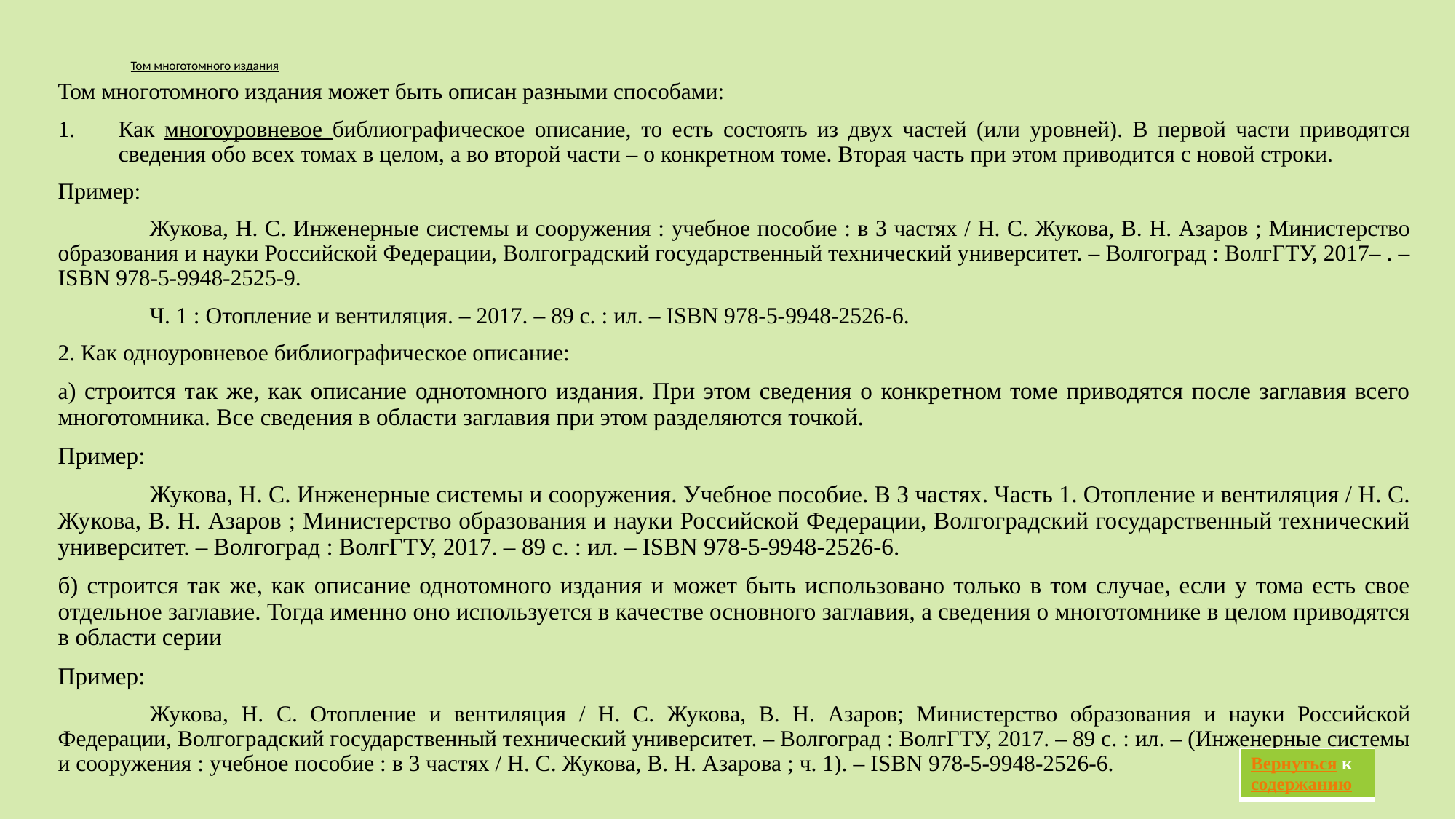

# Том многотомного издания
Том многотомного издания может быть описан разными способами:
Как многоуровневое библиографическое описание, то есть состоять из двух частей (или уровней). В первой части приводятся сведения обо всех томах в целом, а во второй части – о конкретном томе. Вторая часть при этом приводится с новой строки.
Пример:
	Жукова, Н. С. Инженерные системы и сооружения : учебное пособие : в 3 частях / Н. С. Жукова, В. Н. Азаров ; Министерство образования и науки Российской Федерации, Волгоградский государственный технический университет. – Волгоград : ВолгГТУ, 2017– . – ISBN 978-5-9948-2525-9.
	Ч. 1 : Отопление и вентиляция. – 2017. – 89 с. : ил. – ISBN 978-5-9948-2526-6.
2. Как одноуровневое библиографическое описание:
а) строится так же, как описание однотомного издания. При этом сведения о конкретном томе приводятся после заглавия всего многотомника. Все сведения в области заглавия при этом разделяются точкой.
Пример:
	Жукова, Н. С. Инженерные системы и сооружения. Учебное пособие. В 3 частях. Часть 1. Отопление и вентиляция / Н. С. Жукова, В. Н. Азаров ; Министерство образования и науки Российской Федерации, Волгоградский государственный технический университет. – Волгоград : ВолгГТУ, 2017. – 89 с. : ил. – ISBN 978-5-9948-2526-6.
б) строится так же, как описание однотомного издания и может быть использовано только в том случае, если у тома есть свое отдельное заглавие. Тогда именно оно используется в качестве основного заглавия, а сведения о многотомнике в целом приводятся в области серии
Пример:
	Жукова, Н. С. Отопление и вентиляция / Н. С. Жукова, В. Н. Азаров; Министерство образования и науки Российской Федерации, Волгоградский государственный технический университет. – Волгоград : ВолгГТУ, 2017. – 89 с. : ил. – (Инженерные системы и сооружения : учебное пособие : в 3 частях / Н. С. Жукова, В. Н. Азарова ; ч. 1). – ISBN 978-5-9948-2526-6.
| Вернуться к содержанию |
| --- |